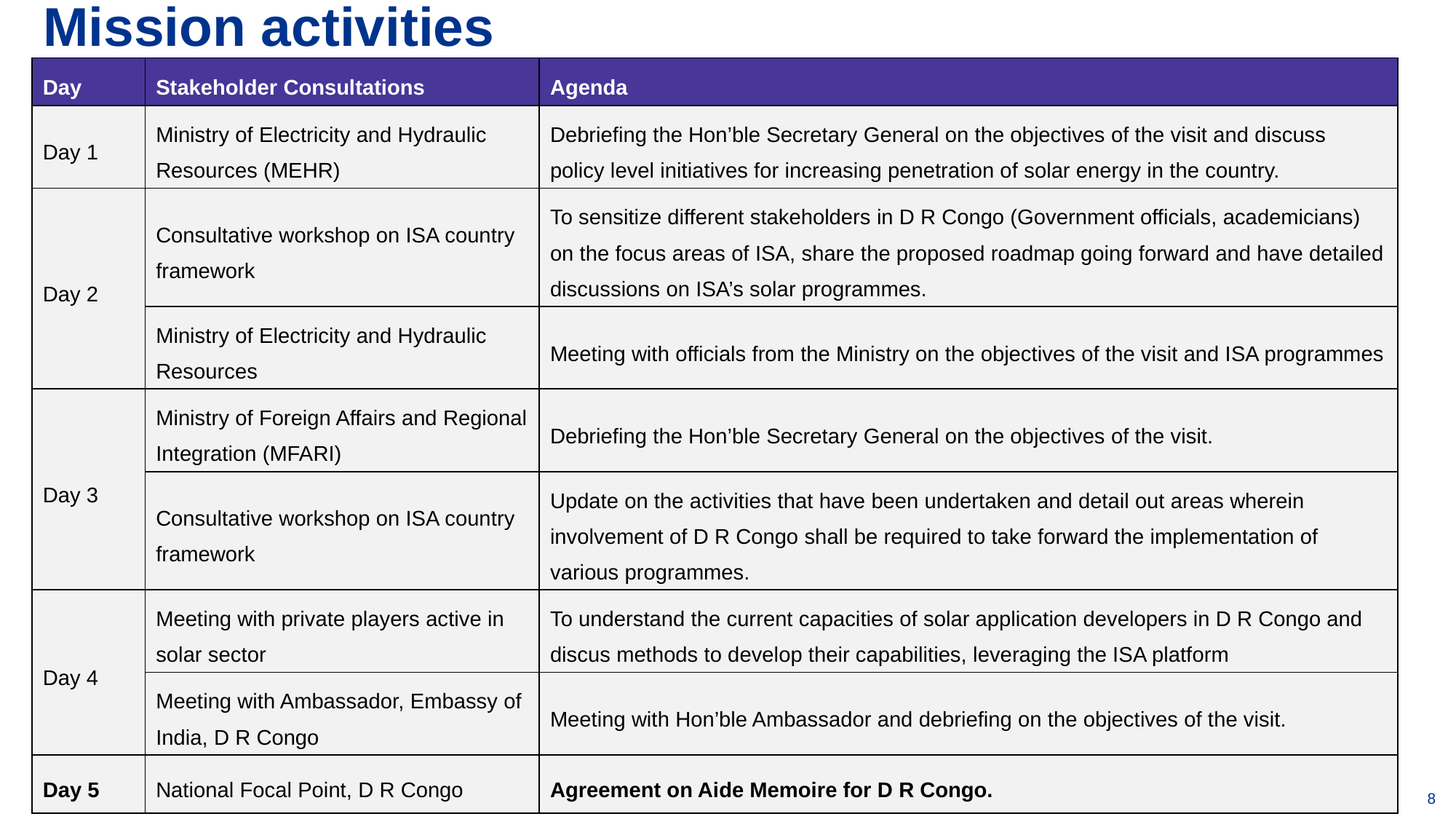

# Mission activities
| Day | Stakeholder Consultations | Agenda |
| --- | --- | --- |
| Day 1 | Ministry of Electricity and Hydraulic Resources (MEHR) | Debriefing the Hon’ble Secretary General on the objectives of the visit and discuss policy level initiatives for increasing penetration of solar energy in the country. |
| Day 2 | Consultative workshop on ISA country framework | To sensitize different stakeholders in D R Congo (Government officials, academicians) on the focus areas of ISA, share the proposed roadmap going forward and have detailed discussions on ISA’s solar programmes. |
|  | Ministry of Electricity and Hydraulic Resources | Meeting with officials from the Ministry on the objectives of the visit and ISA programmes |
| Day 3 | Ministry of Foreign Affairs and Regional Integration (MFARI) | Debriefing the Hon’ble Secretary General on the objectives of the visit. |
|  | Consultative workshop on ISA country framework | Update on the activities that have been undertaken and detail out areas wherein involvement of D R Congo shall be required to take forward the implementation of various programmes. |
| Day 4 | Meeting with private players active in solar sector | To understand the current capacities of solar application developers in D R Congo and discus methods to develop their capabilities, leveraging the ISA platform |
|  | Meeting with Ambassador, Embassy of India, D R Congo | Meeting with Hon’ble Ambassador and debriefing on the objectives of the visit. |
| Day 5 | National Focal Point, D R Congo | Agreement on Aide Memoire for D R Congo. |